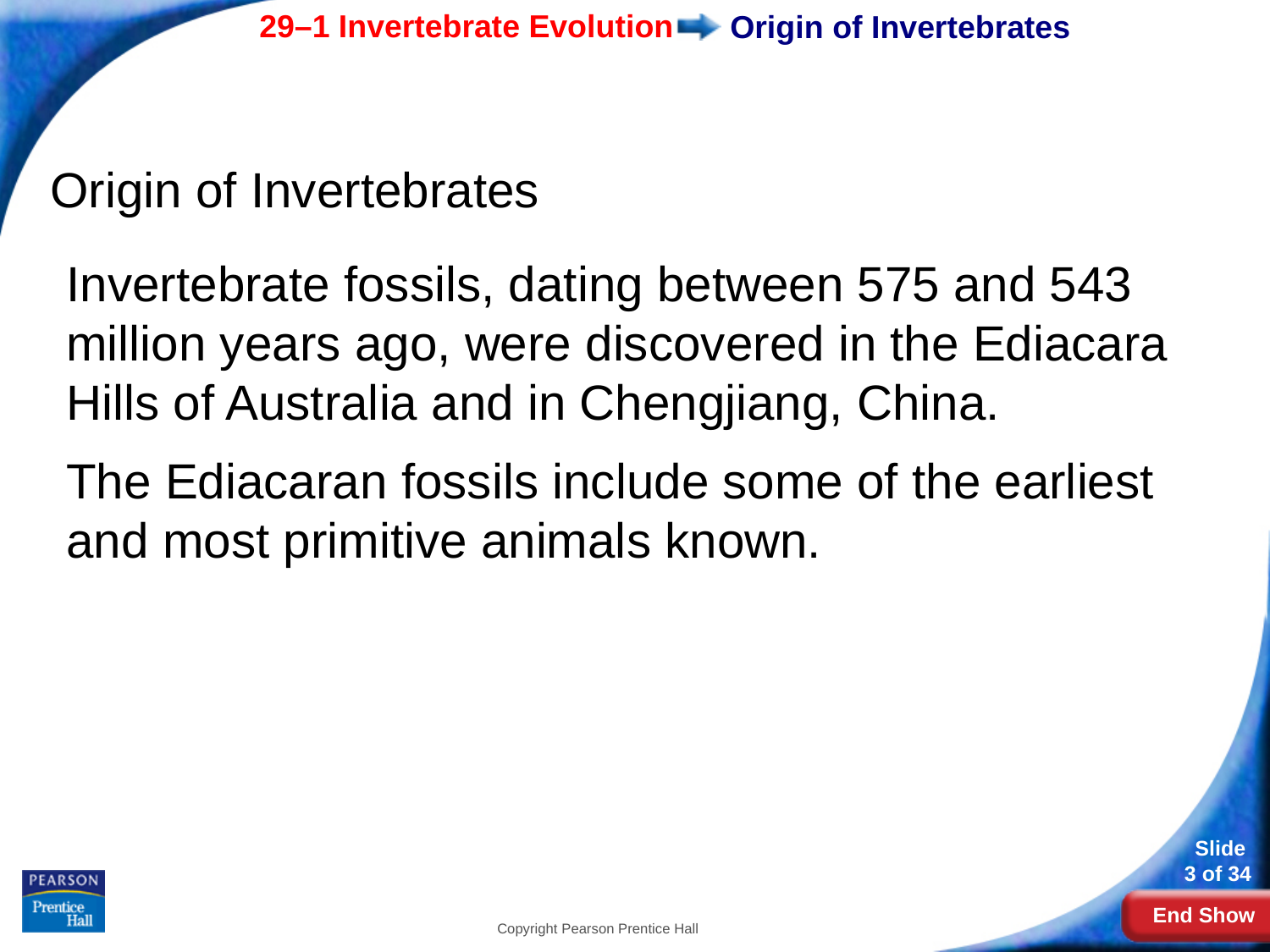

# Origin of Invertebrates
Origin of Invertebrates
Invertebrate fossils, dating between 575 and 543 million years ago, were discovered in the Ediacara Hills of Australia and in Chengjiang, China.
The Ediacaran fossils include some of the earliest and most primitive animals known.

Copyright Pearson Prentice Hall